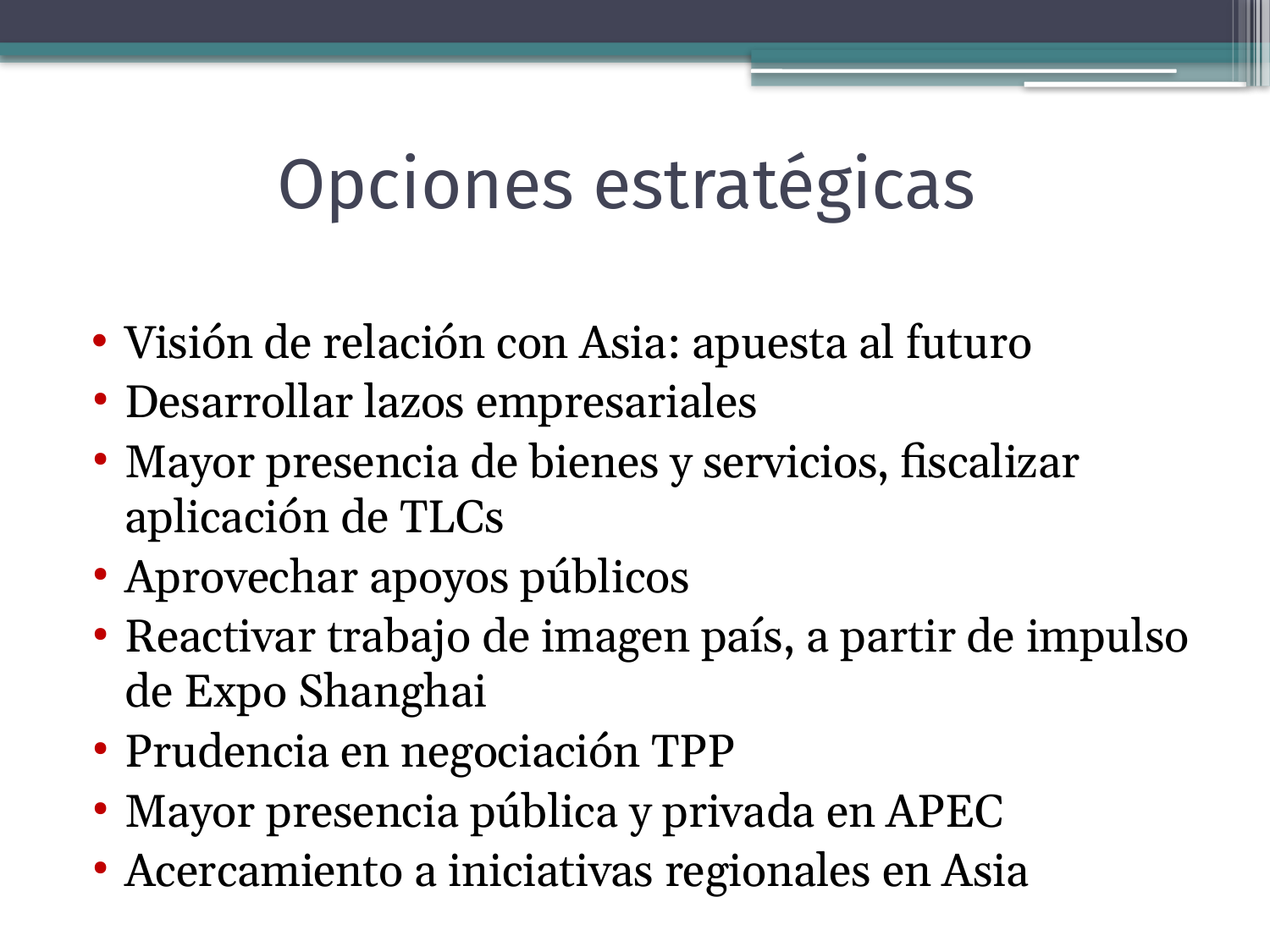

# Opciones estratégicas
Visión de relación con Asia: apuesta al futuro
Desarrollar lazos empresariales
Mayor presencia de bienes y servicios, fiscalizar aplicación de TLCs
Aprovechar apoyos públicos
Reactivar trabajo de imagen país, a partir de impulso de Expo Shanghai
Prudencia en negociación TPP
Mayor presencia pública y privada en APEC
Acercamiento a iniciativas regionales en Asia